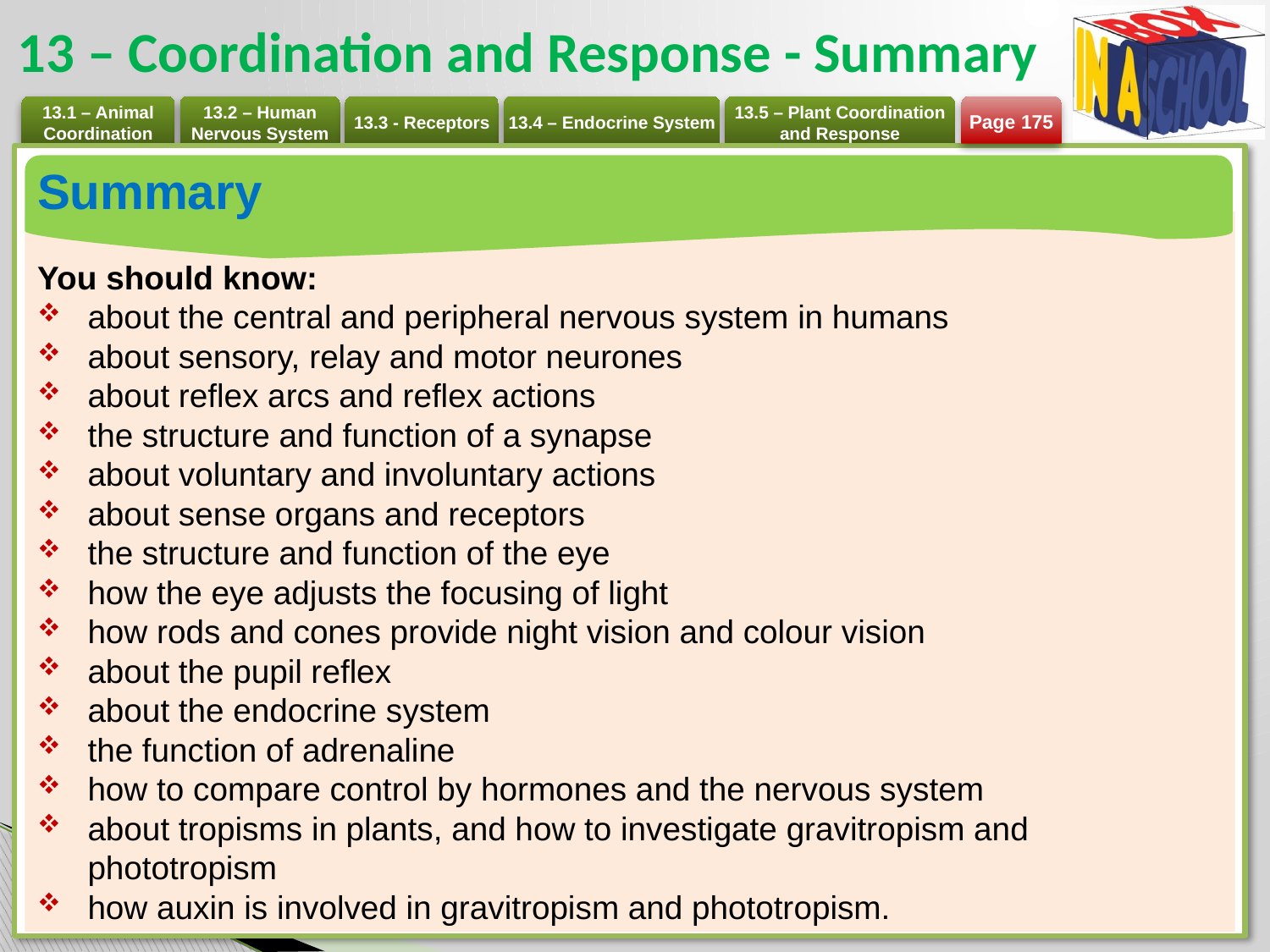

# 13 – Coordination and Response - Summary
Page 175
Summary
You should know:
about the central and peripheral nervous system in humans
about sensory, relay and motor neurones
about reflex arcs and reflex actions
the structure and function of a synapse
about voluntary and involuntary actions
about sense organs and receptors
the structure and function of the eye
how the eye adjusts the focusing of light
how rods and cones provide night vision and colour vision
about the pupil reflex
about the endocrine system
the function of adrenaline
how to compare control by hormones and the nervous system
about tropisms in plants, and how to investigate gravitropism and phototropism
how auxin is involved in gravitropism and phototropism.